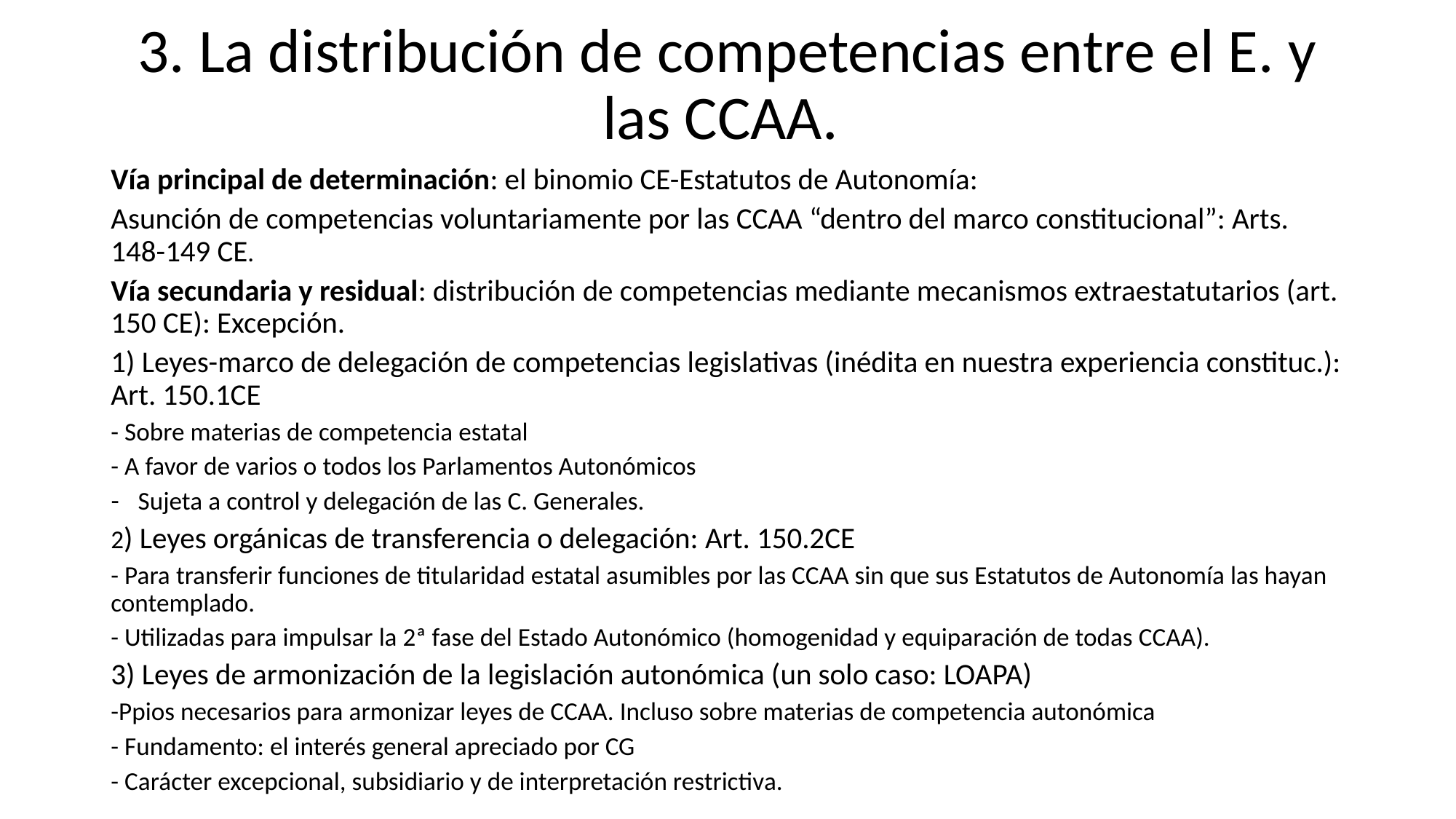

# 3. La distribución de competencias entre el E. y las CCAA.
Vía principal de determinación: el binomio CE-Estatutos de Autonomía:
Asunción de competencias voluntariamente por las CCAA “dentro del marco constitucional”: Arts. 148-149 CE.
Vía secundaria y residual: distribución de competencias mediante mecanismos extraestatutarios (art. 150 CE): Excepción.
1) Leyes-marco de delegación de competencias legislativas (inédita en nuestra experiencia constituc.): Art. 150.1CE
- Sobre materias de competencia estatal
- A favor de varios o todos los Parlamentos Autonómicos
Sujeta a control y delegación de las C. Generales.
2) Leyes orgánicas de transferencia o delegación: Art. 150.2CE
- Para transferir funciones de titularidad estatal asumibles por las CCAA sin que sus Estatutos de Autonomía las hayan contemplado.
- Utilizadas para impulsar la 2ª fase del Estado Autonómico (homogenidad y equiparación de todas CCAA).
3) Leyes de armonización de la legislación autonómica (un solo caso: LOAPA)
-Ppios necesarios para armonizar leyes de CCAA. Incluso sobre materias de competencia autonómica
- Fundamento: el interés general apreciado por CG
- Carácter excepcional, subsidiario y de interpretación restrictiva.